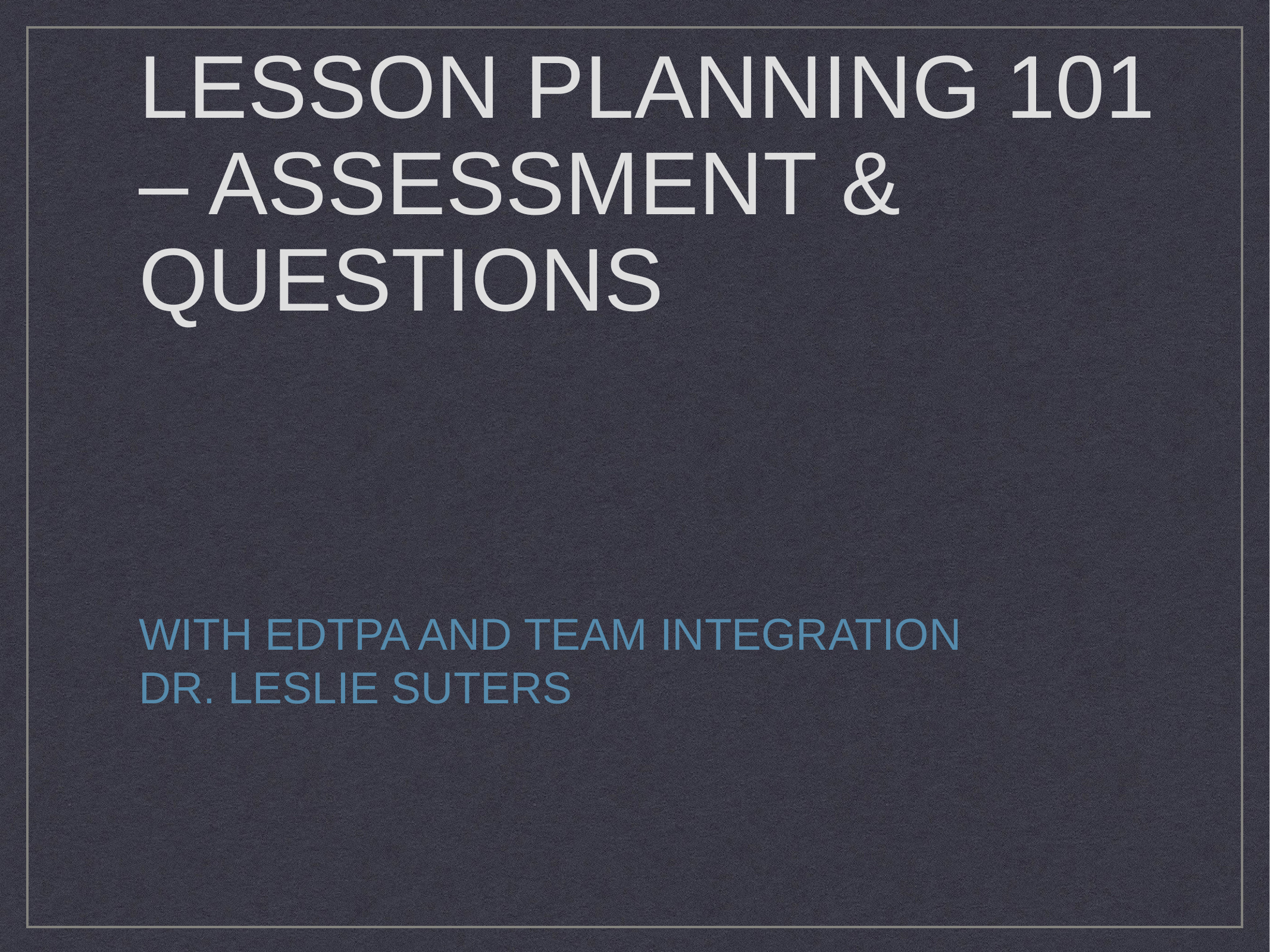

# Lesson planning 101 – Assessment & Questions
with Edtpa and TEAM integration
Dr. Leslie suters